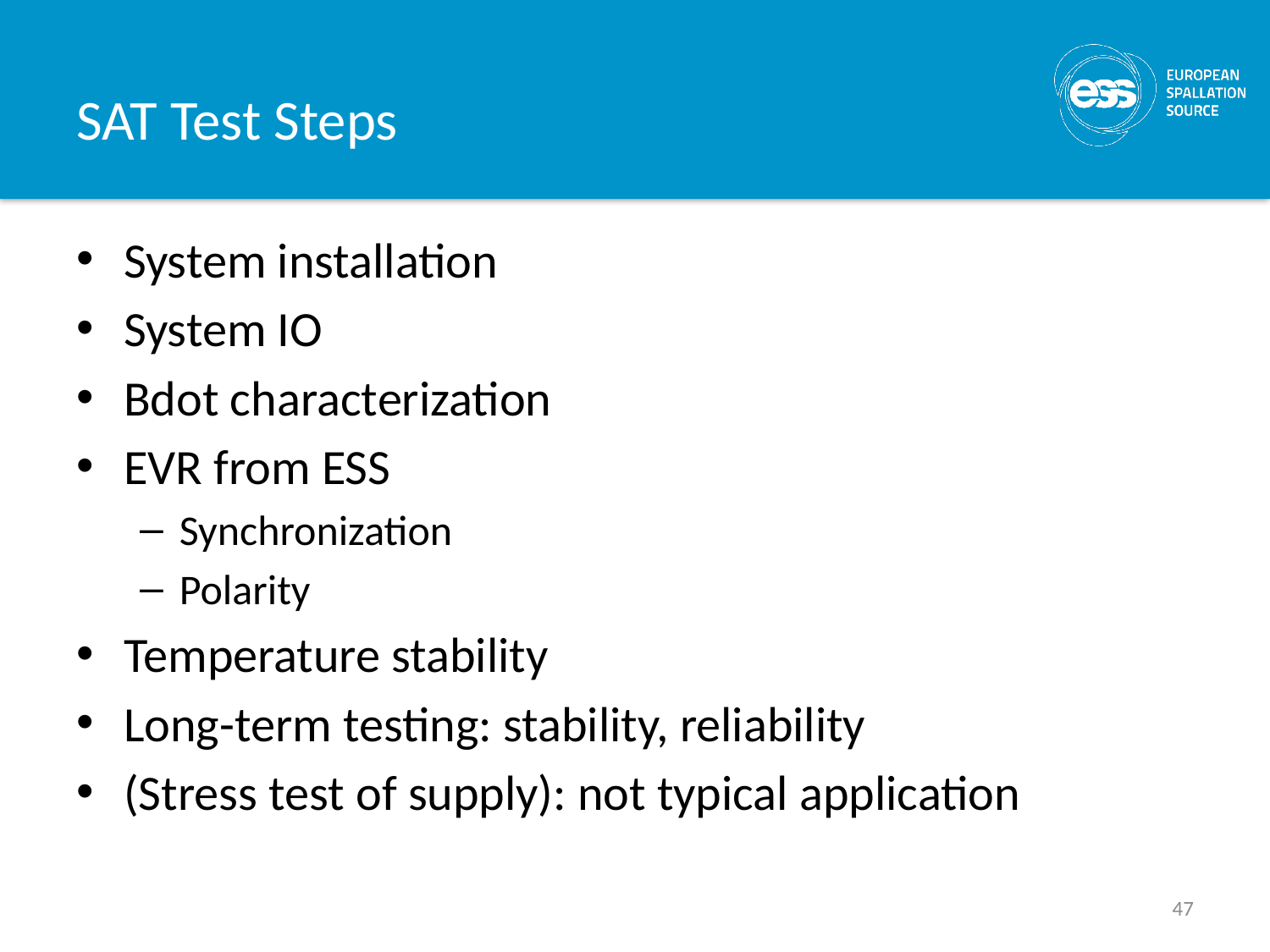

# SAT Test Steps
System installation
System IO
Bdot characterization
EVR from ESS
Synchronization
Polarity
Temperature stability
Long-term testing: stability, reliability
(Stress test of supply): not typical application
47